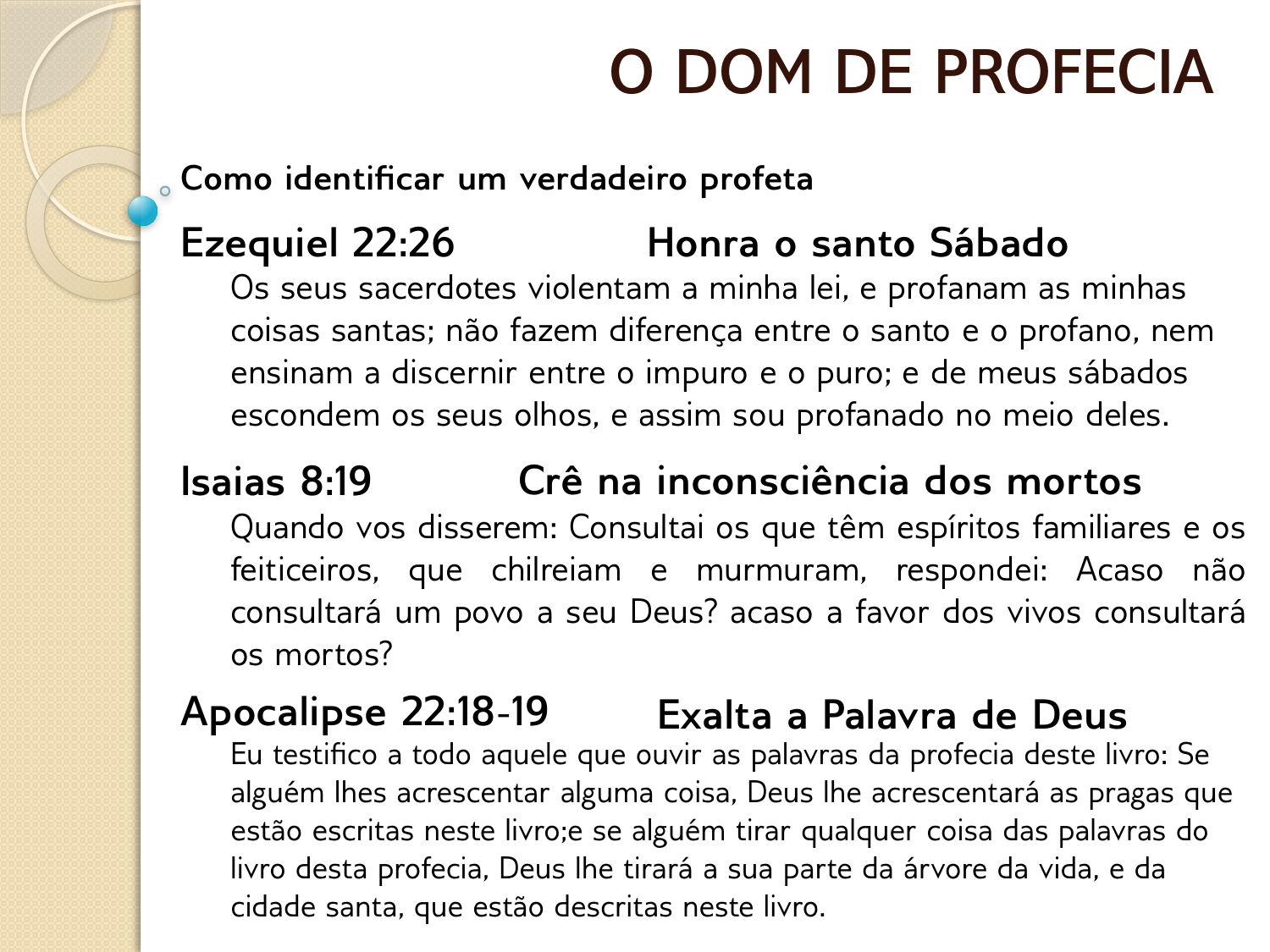

O DOM DE PROFECIA
Como identificar um verdadeiro profeta
Ezequiel 22:26
Honra o santo Sábado
Os seus sacerdotes violentam a minha lei, e profanam as minhas coisas santas; não fazem diferença entre o santo e o profano, nem ensinam a discernir entre o impuro e o puro; e de meus sábados escondem os seus olhos, e assim sou profanado no meio deles.
Crê na inconsciência dos mortos
Isaias 8:19
Quando vos disserem: Consultai os que têm espíritos familiares e os feiticeiros, que chilreiam e murmuram, respondei: Acaso não consultará um povo a seu Deus? acaso a favor dos vivos consultará os mortos?
Apocalipse 22:18-19
Exalta a Palavra de Deus
Eu testifico a todo aquele que ouvir as palavras da profecia deste livro: Se alguém lhes acrescentar alguma coisa, Deus lhe acrescentará as pragas que estão escritas neste livro;e se alguém tirar qualquer coisa das palavras do livro desta profecia, Deus lhe tirará a sua parte da árvore da vida, e da cidade santa, que estão descritas neste livro.